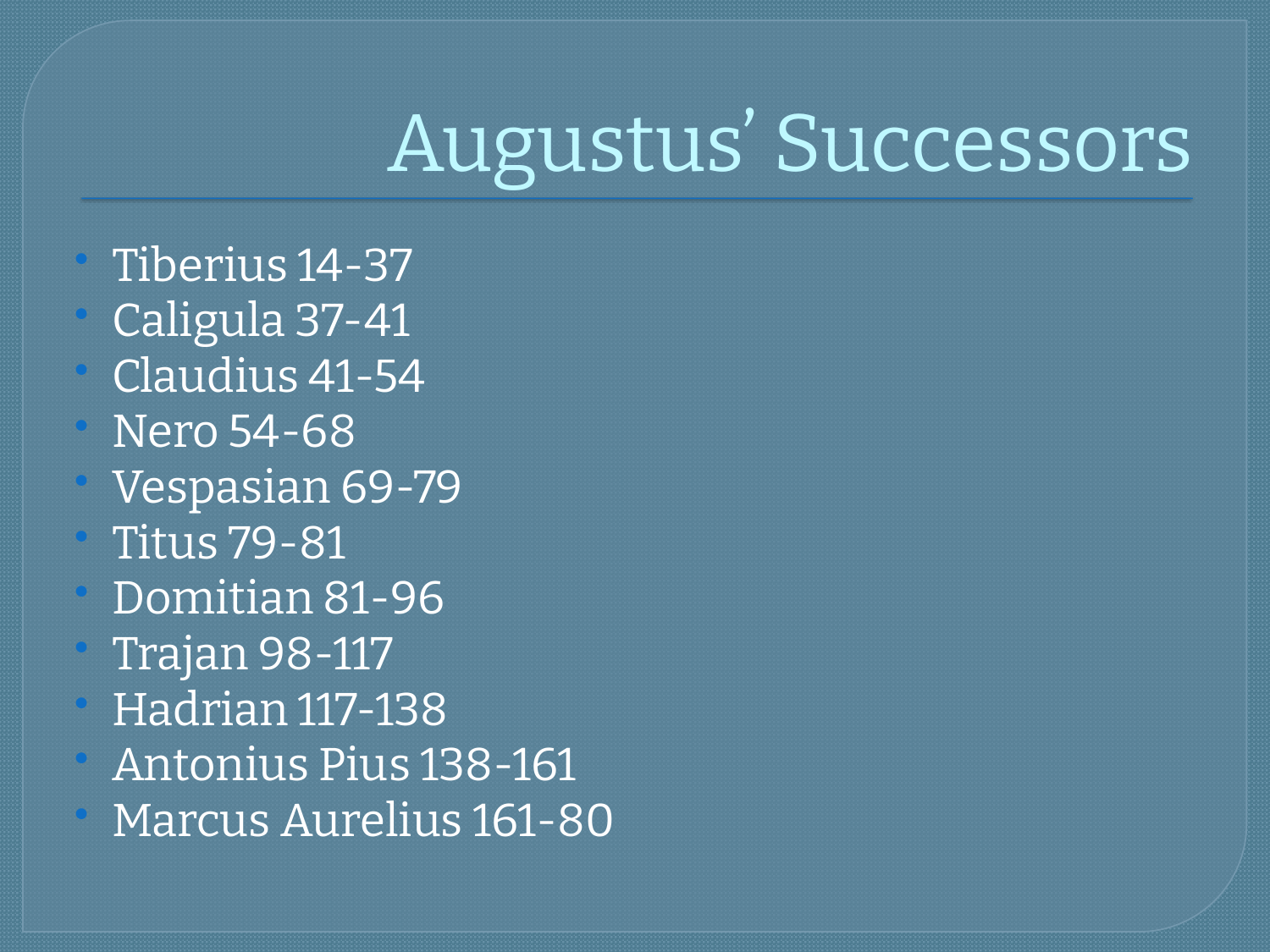

# Augustus’ Successors
Tiberius 14-37
Caligula 37-41
Claudius 41-54
Nero 54-68
Vespasian 69-79
Titus 79-81
Domitian 81-96
Trajan 98-117
Hadrian 117-138
Antonius Pius 138-161
Marcus Aurelius 161-80